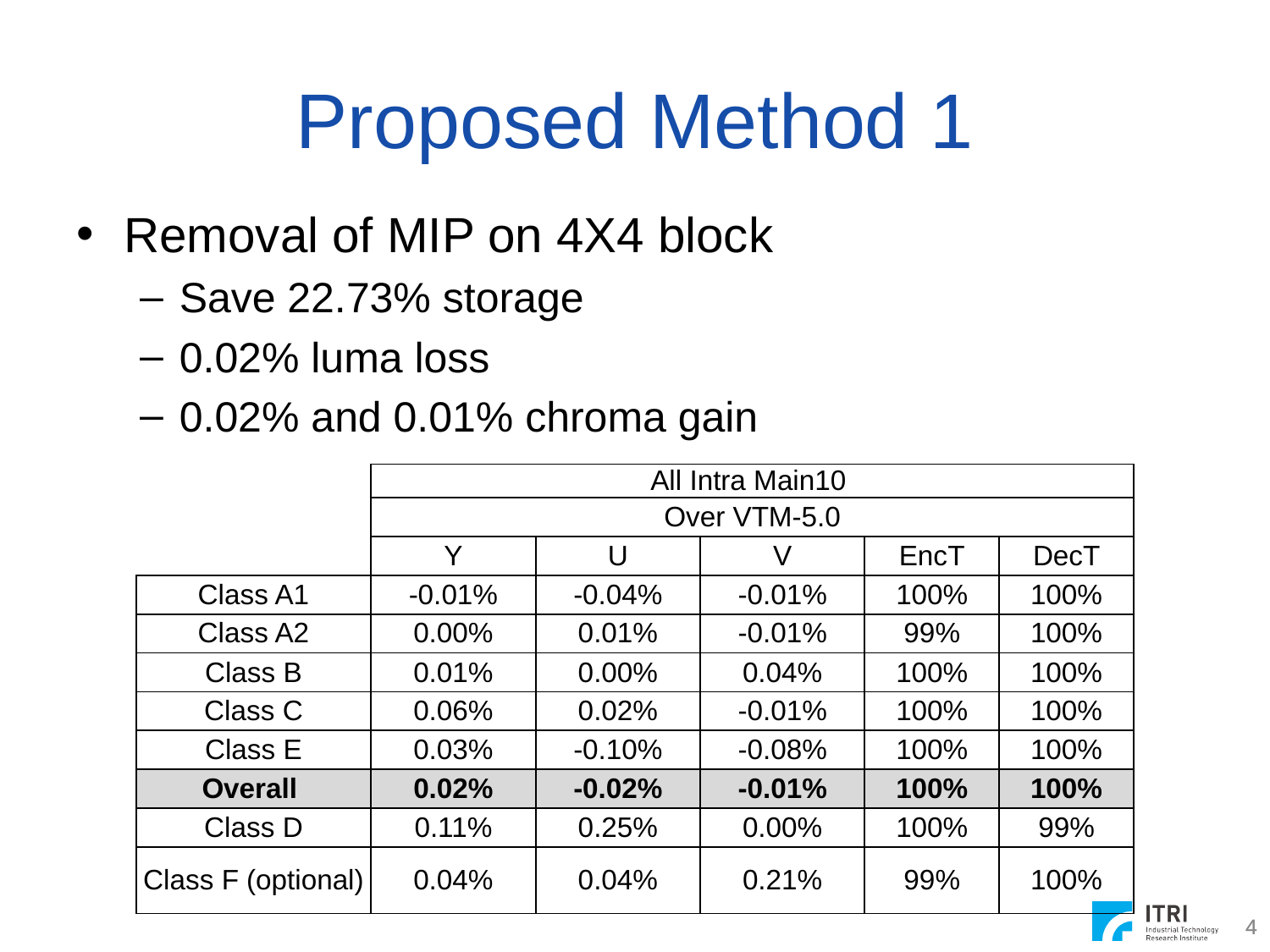

# Proposed Method 1
Removal of MIP on 4X4 block
Save 22.73% storage
0.02% luma loss
0.02% and 0.01% chroma gain
|  | All Intra Main10 |  |  |  |  |
| --- | --- | --- | --- | --- | --- |
|  | Over VTM-5.0 |  |  |  |  |
|  | Y | U | V | EncT | DecT |
| Class A1 | -0.01% | -0.04% | -0.01% | 100% | 100% |
| Class A2 | 0.00% | 0.01% | -0.01% | 99% | 100% |
| Class B | 0.01% | 0.00% | 0.04% | 100% | 100% |
| Class C | 0.06% | 0.02% | -0.01% | 100% | 100% |
| Class E | 0.03% | -0.10% | -0.08% | 100% | 100% |
| Overall | 0.02% | -0.02% | -0.01% | 100% | 100% |
| Class D | 0.11% | 0.25% | 0.00% | 100% | 99% |
| Class F (optional) | 0.04% | 0.04% | 0.21% | 99% | 100% |
4